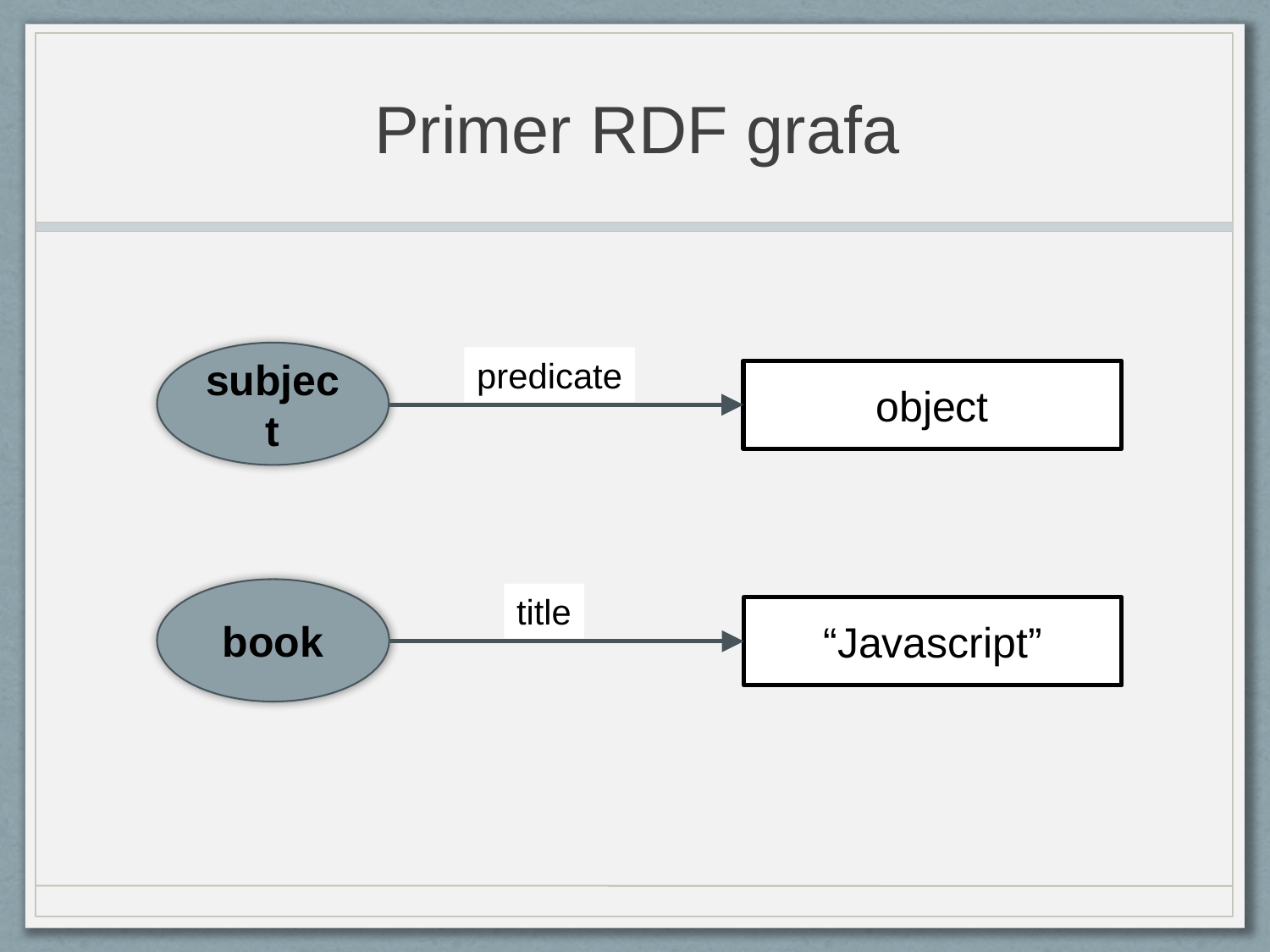

# Primer RDF grafa
subject
predicate
object
book
title
“Javascript”